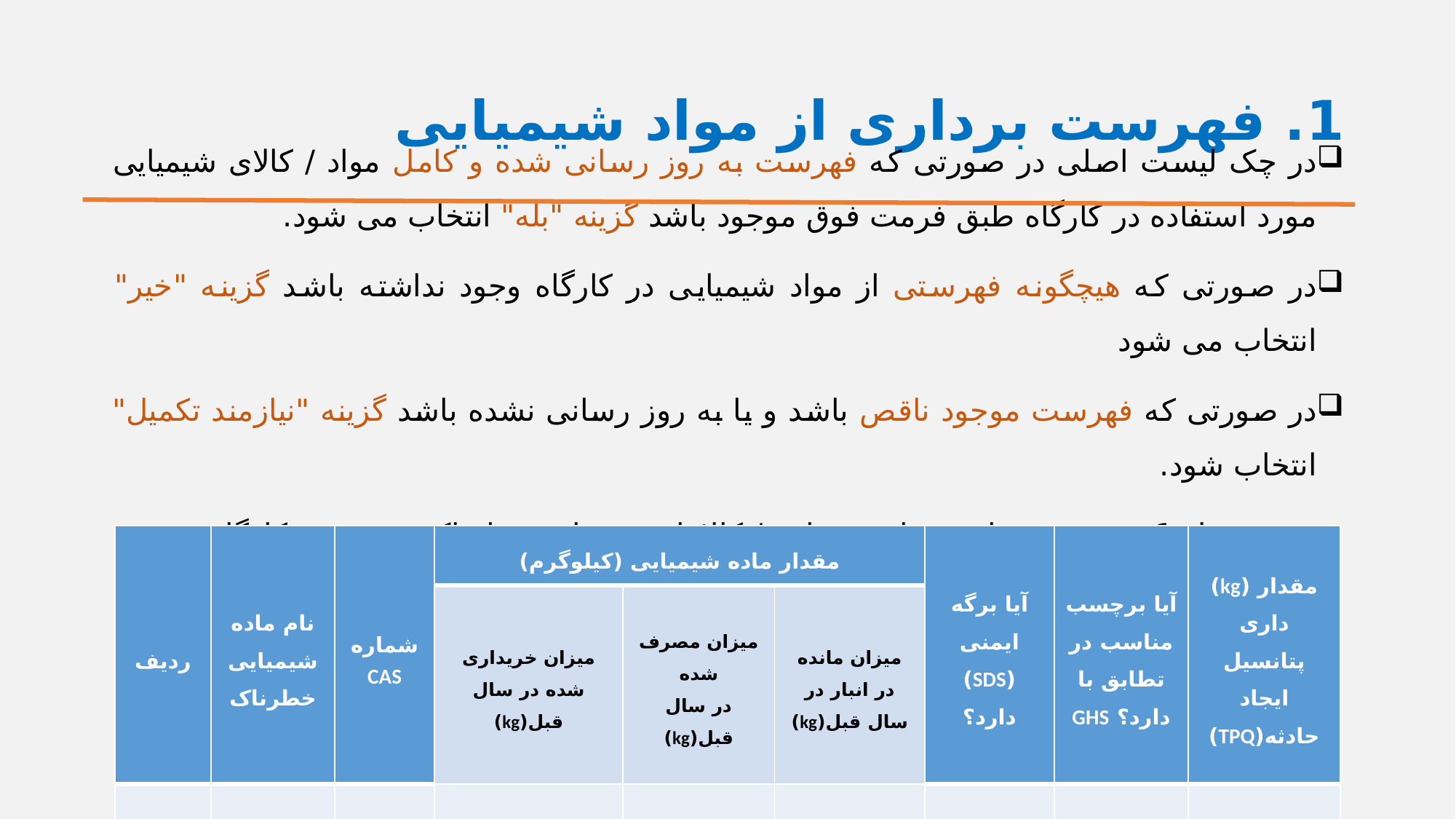

# 1. فهرست برداری از مواد شیمیایی
در چک لیست اصلی در صورتی که فهرست به روز رسانی شده و کامل مواد / کالای شیمیایی مورد استفاده در کارگاه طبق فرمت فوق موجود باشد گزینه "بله" انتخاب می شود.
در صورتی که هیچگونه فهرستی از مواد شیمیایی در کارگاه وجود نداشته باشد گزینه "خیر" انتخاب می شود
در صورتی که فهرست موجود ناقص باشد و یا به روز رسانی نشده باشد گزینه "نیازمند تکمیل" انتخاب شود.
جدول 1 فهرست برداری مواد شیمیایی / کالاهای شیمیایی خطرناک موجود در کارگاه

منظور مواد شیمیایی خطرناکی هستند که اگر فرد در معرض آنها قرار گیرد سلامت او به خطر می افتد
| ردیف | نام ماده شیمیایی خطرناک | شماره CAS | مقدار ماده شیمیایی (کیلوگرم) |  |  | آیا برگه ایمنی (SDS) دارد؟ | آیا برچسب مناسب در تطابق با دارد؟ GHS | مقدار (kg) داری پتانسیل ایجاد حادثه(TPQ) |
| --- | --- | --- | --- | --- | --- | --- | --- | --- |
|  |  |  | میزان خریداری شده در سال قبل(kg) | میزان مصرف شده در سال قبل(kg) | میزان مانده در انبار در سال قبل(kg) |  |  |  |
|  |  |  |  |  |  |  |  |  |